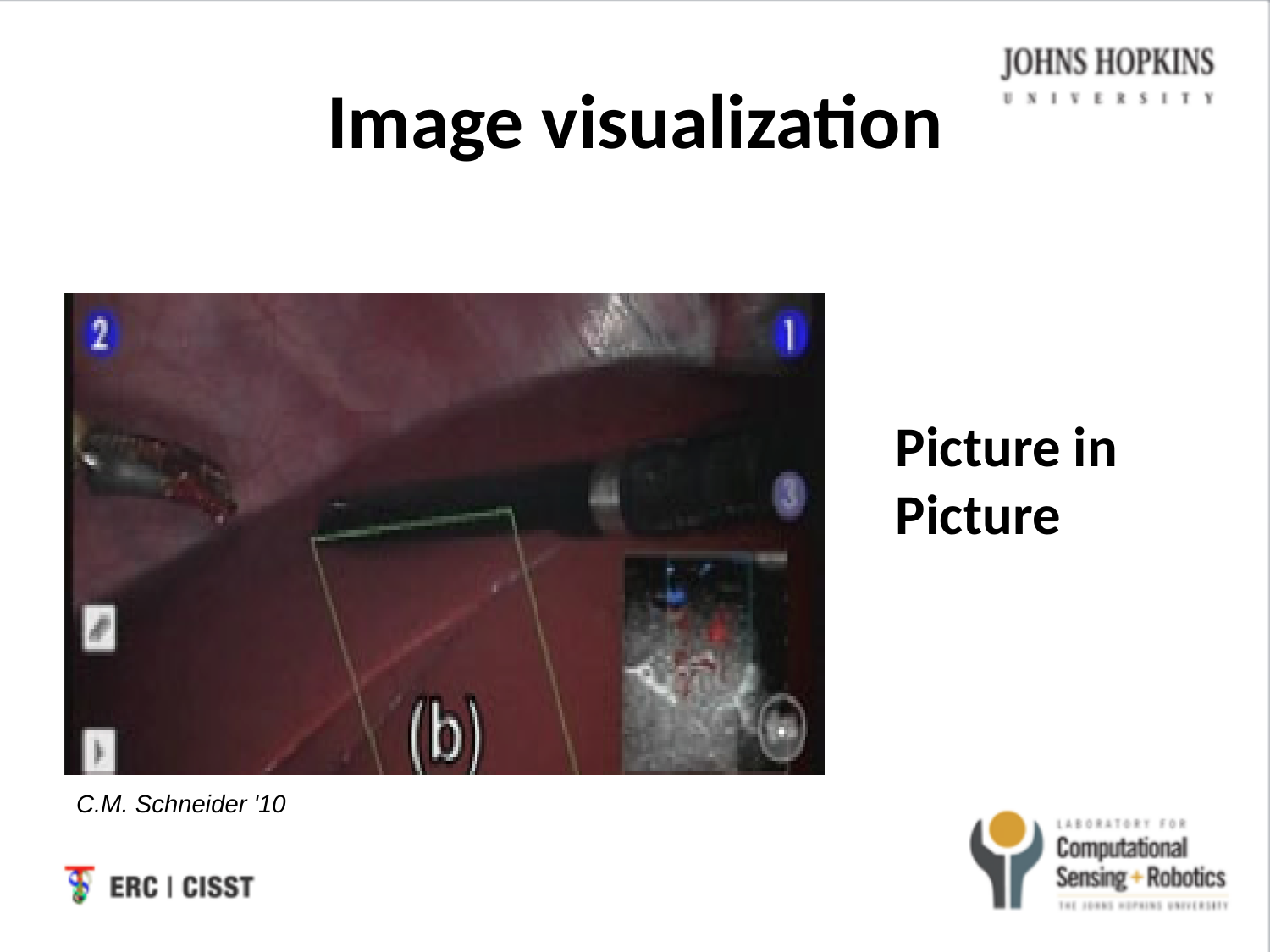

# Image visualization

Picture in
Picture
C.M. Schneider '10